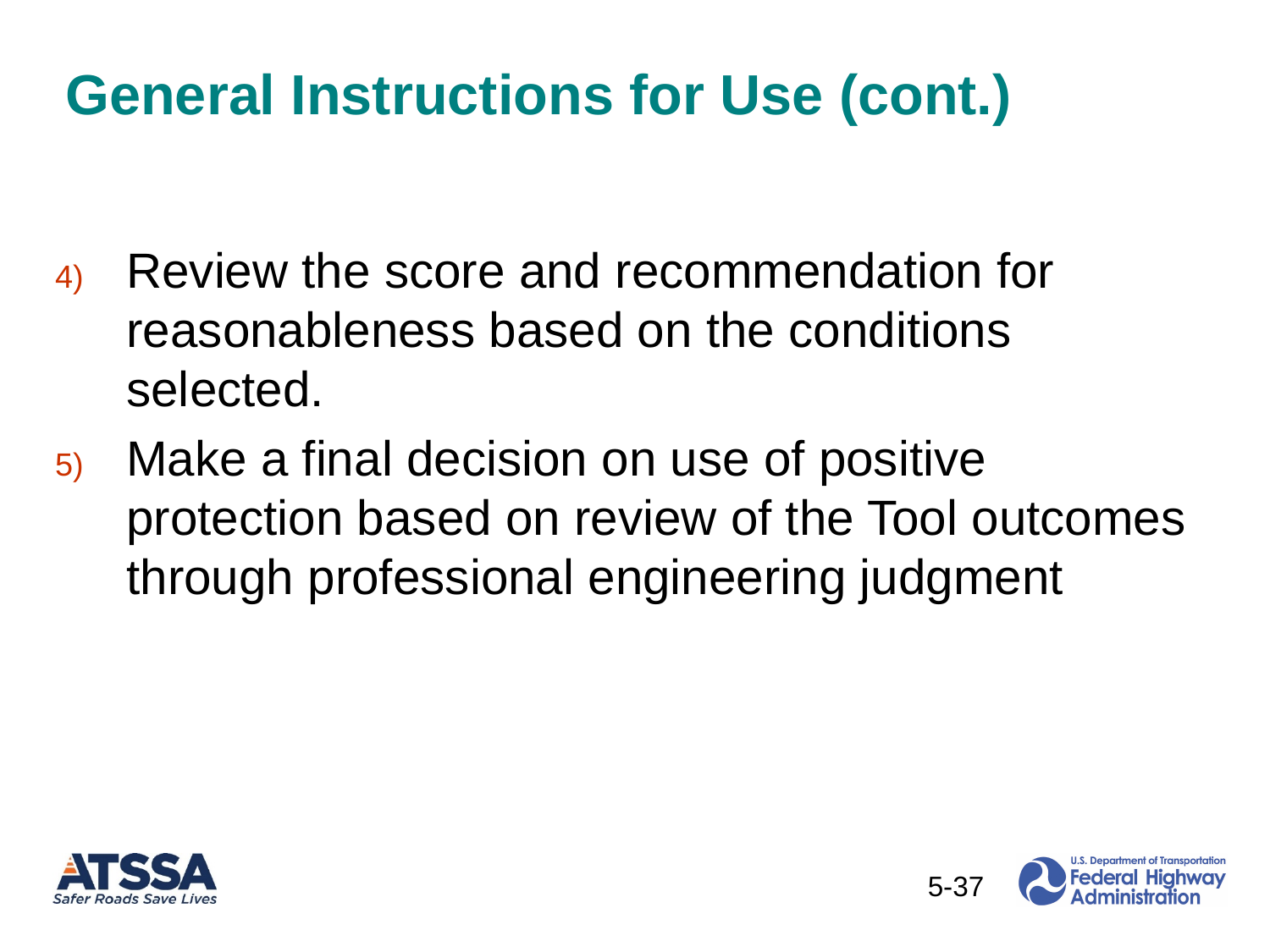

# General Instructions for Use (cont.)
Review the score and recommendation for reasonableness based on the conditions selected.
Make a final decision on use of positive protection based on review of the Tool outcomes through professional engineering judgment